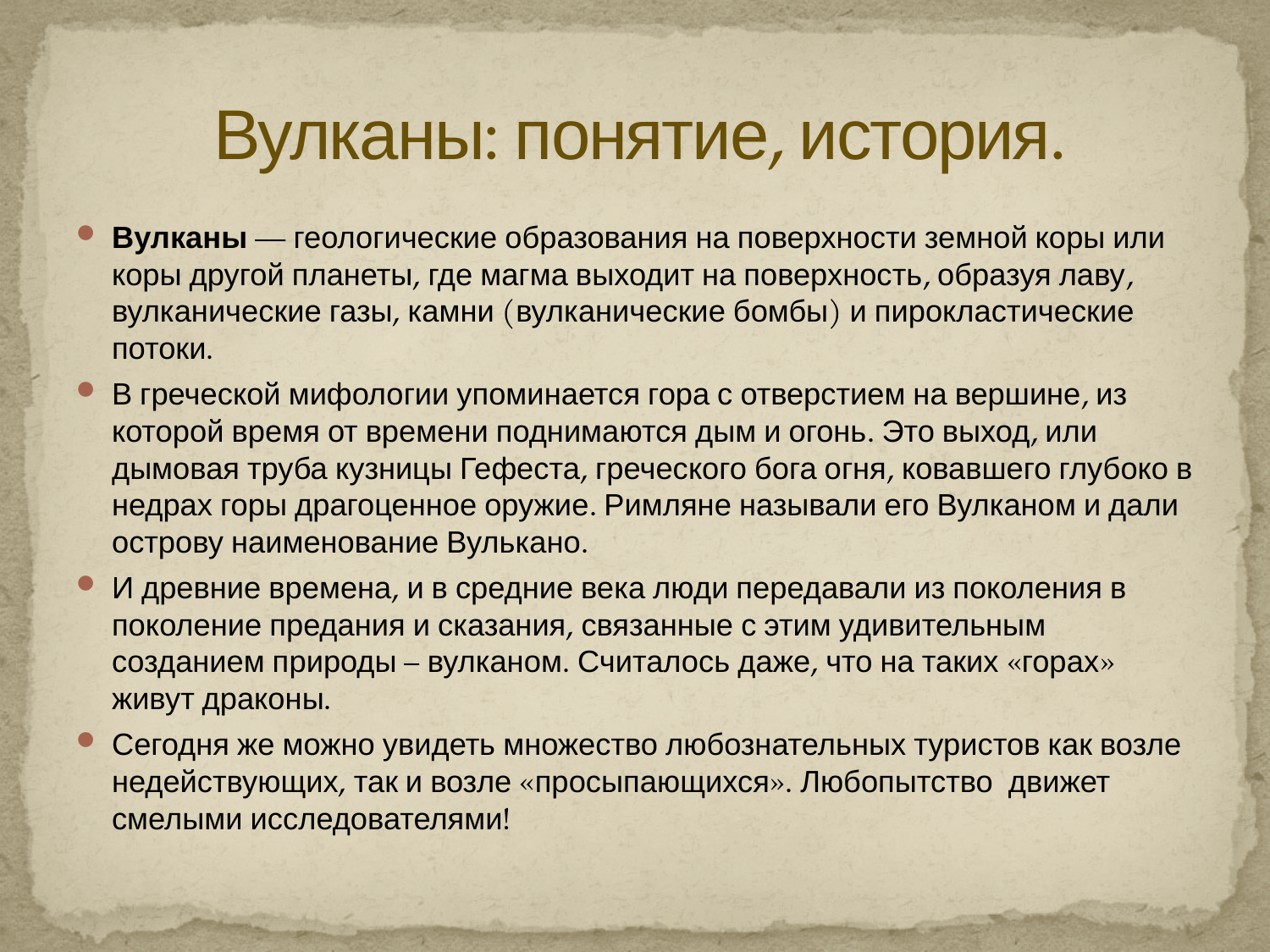

# Вулканы: понятие, история.
Вулканы — геологические образования на поверхности земной коры или коры другой планеты, где магма выходит на поверхность, образуя лаву, вулканические газы, камни (вулканические бомбы) и пирокластические потоки.
В греческой мифологии упоминается гора с отверстием на вершине, из которой время от времени поднимаются дым и огонь. Это выход, или дымовая труба кузницы Гефеста, греческого бога огня, ковавшего глубоко в недрах горы драгоценное оружие. Римляне называли его Вулканом и дали острову наименование Вулькано.
И древние времена, и в средние века люди передавали из поколения в поколение предания и сказания, связанные с этим удивительным созданием природы – вулканом. Считалось даже, что на таких «горах» живут драконы.
Сегодня же можно увидеть множество любознательных туристов как возле недействующих, так и возле «просыпающихся». Любопытство  движет смелыми исследователями!